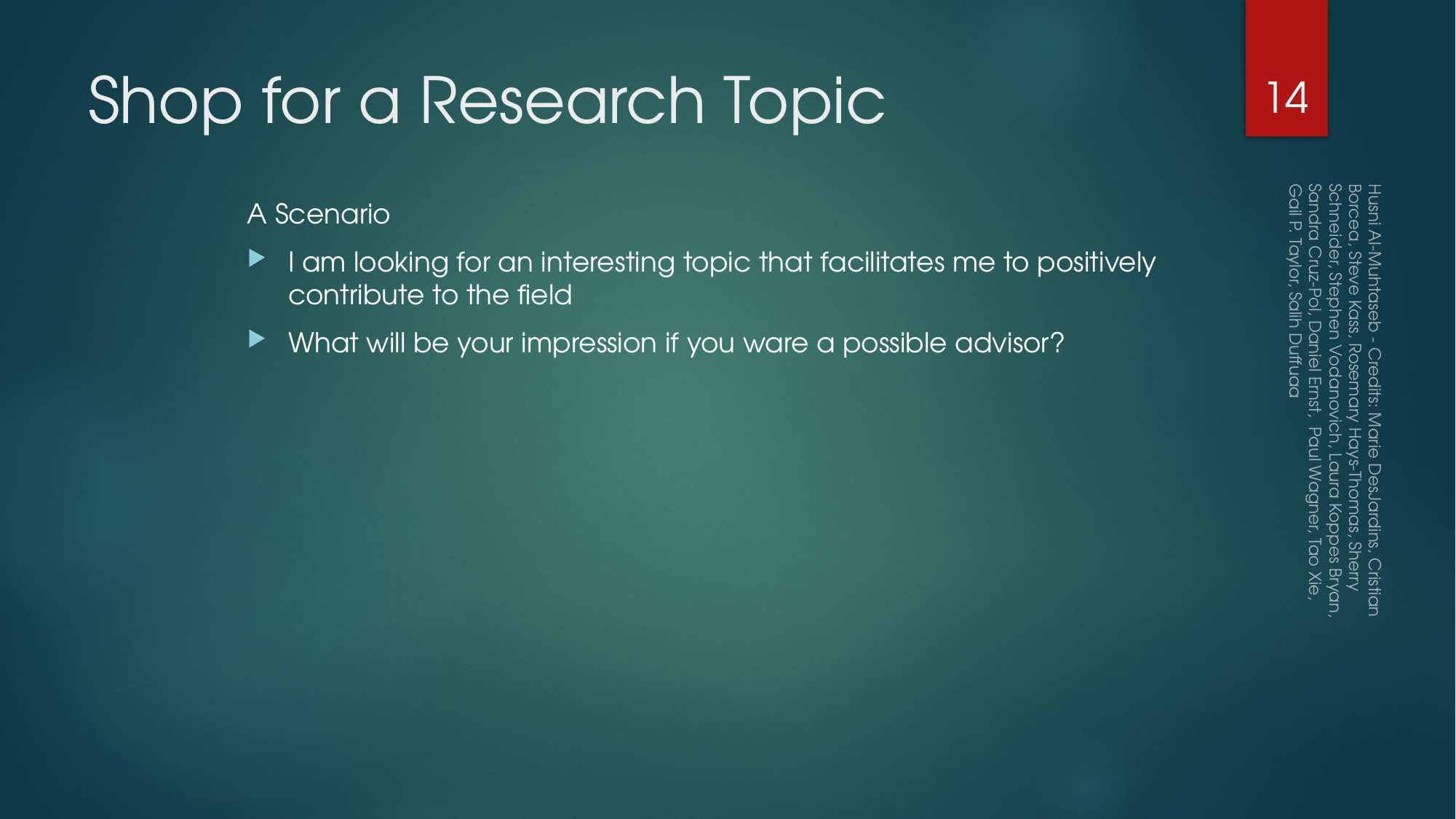

14
# Shop for a Research Topic
A Scenario
I am looking for an interesting topic that facilitates me to positively contribute to the field
What will be your impression if you ware a possible advisor?
Husni Al-Muhtaseb - Credits: Marie DesJardins, Cristian Borcea, Steve Kass, Rosemary Hays-Thomas, Sherry Schneider, Stephen Vodanovich, Laura Koppes Bryan, Sandra Cruz-Pol, Daniel Ernst,  Paul Wagner, Tao Xie, Gail P. Taylor, Salih Duffuaa